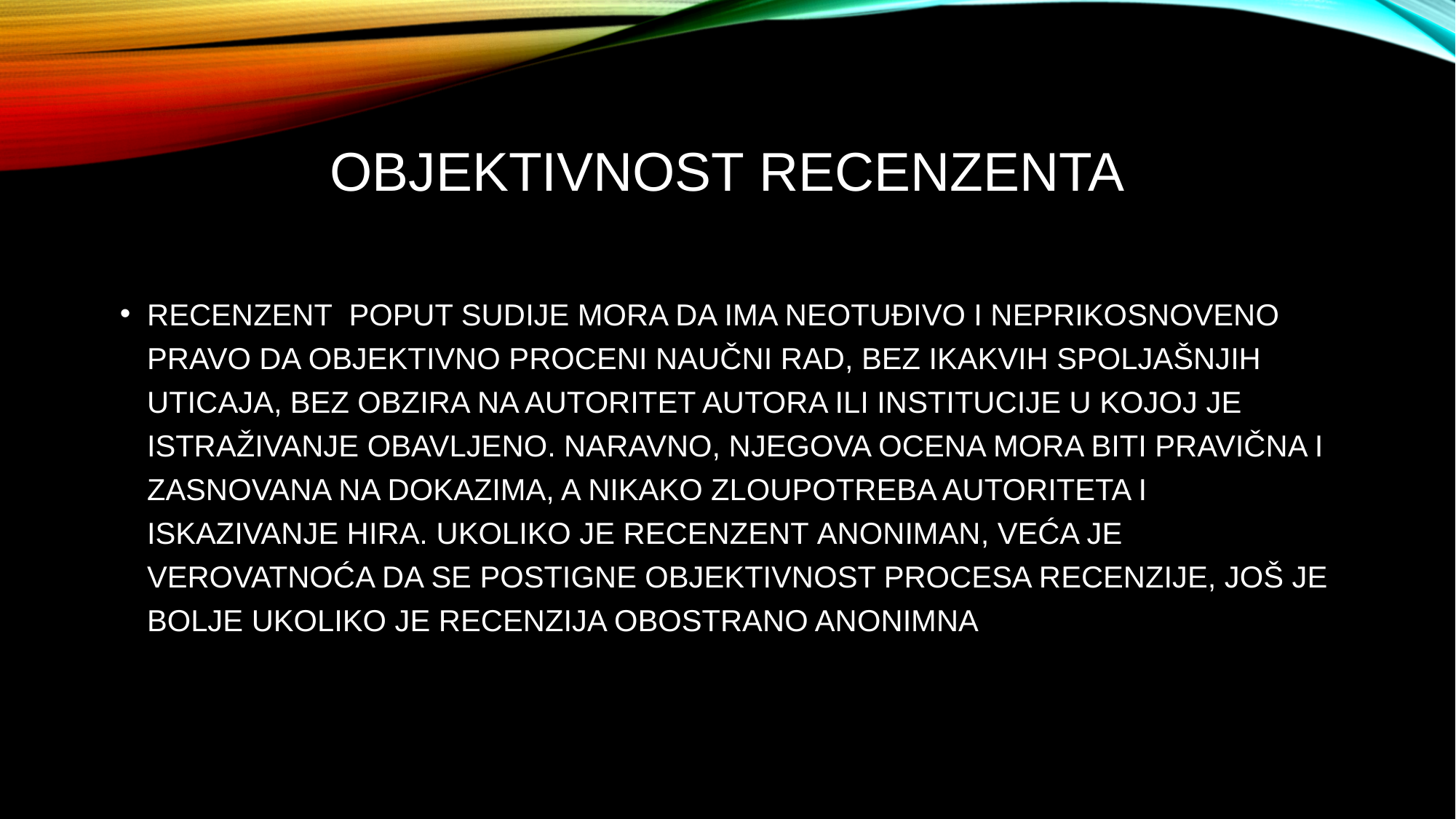

OBJEKTIVNOST RECENZENTA
RECENZENT  POPUT SUDIJE MORA DA IMA NEOTUĐIVO I NEPRIKOSNOVENO PRAVO DA OBJEKTIVNO PROCENI NAUČNI RAD, BEZ IKAKVIH SPOLJAŠNJIH UTICAJA, BEZ OBZIRA NA AUTORITET AUTORA ILI INSTITUCIJE U KOJOJ JE ISTRAŽIVANJE OBAVLJENO. NARAVNO, NJEGOVA OCENA MORA BITI PRAVIČNA I ZASNOVANA NA DOKAZIMA, A NIKAKO ZLOUPOTREBA AUTORITETA I ISKAZIVANJE HIRA. UKOLIKO JE RECENZENT anoniman, VEĆA JE VEROVATNOĆA DA SE POSTIGNE OBJEKTIVNOST PROCESA RECENZIJE, JOŠ JE BOLJE UKOLIKO JE RECENZIJA OBOSTRANO ANONIMNA